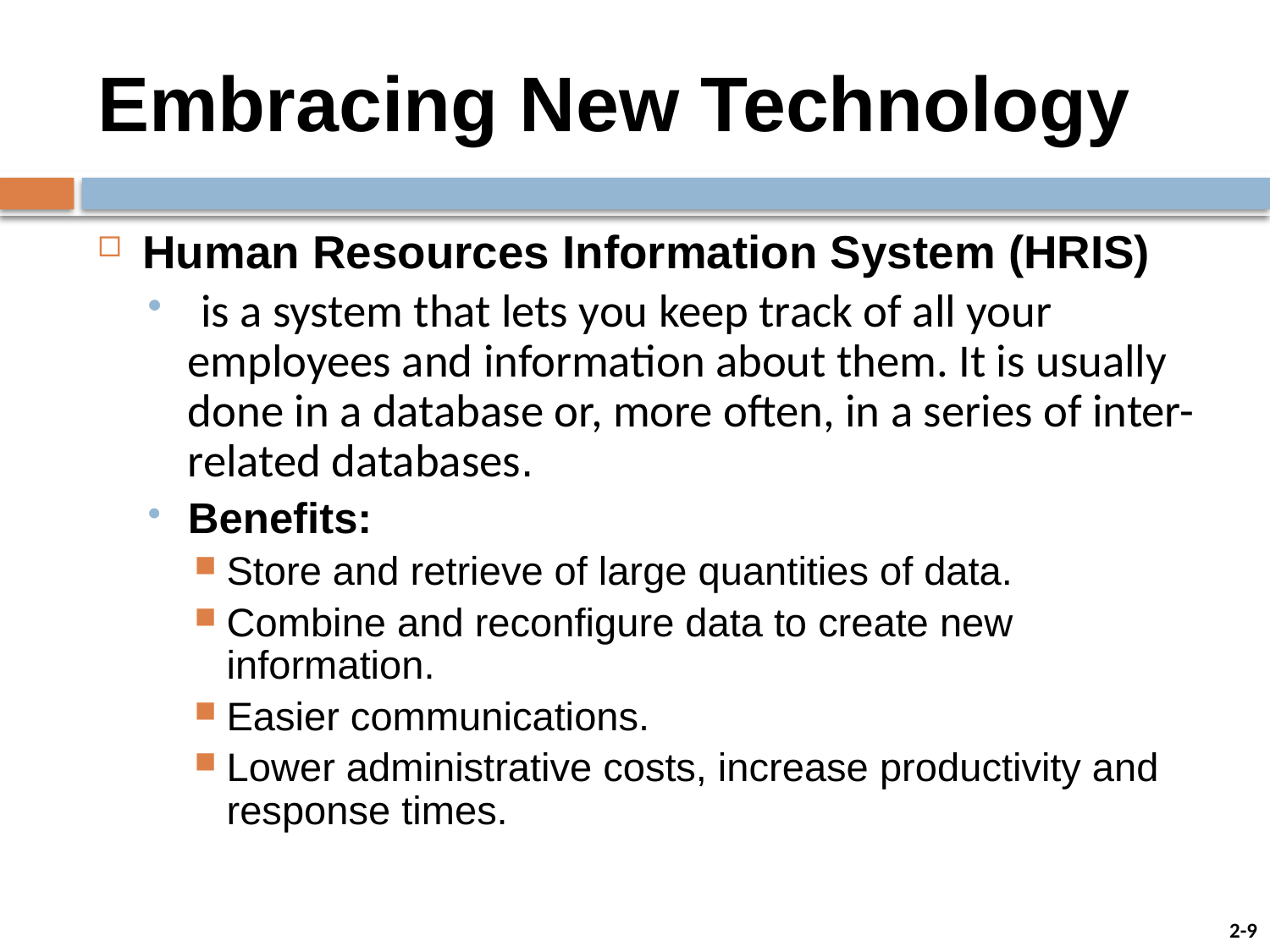

# Embracing New Technology
Human Resources Information System (HRIS)
 is a system that lets you keep track of all your employees and information about them. It is usually done in a database or, more often, in a series of inter-related databases.
Benefits:
Store and retrieve of large quantities of data.
Combine and reconfigure data to create new information.
Easier communications.
Lower administrative costs, increase productivity and response times.